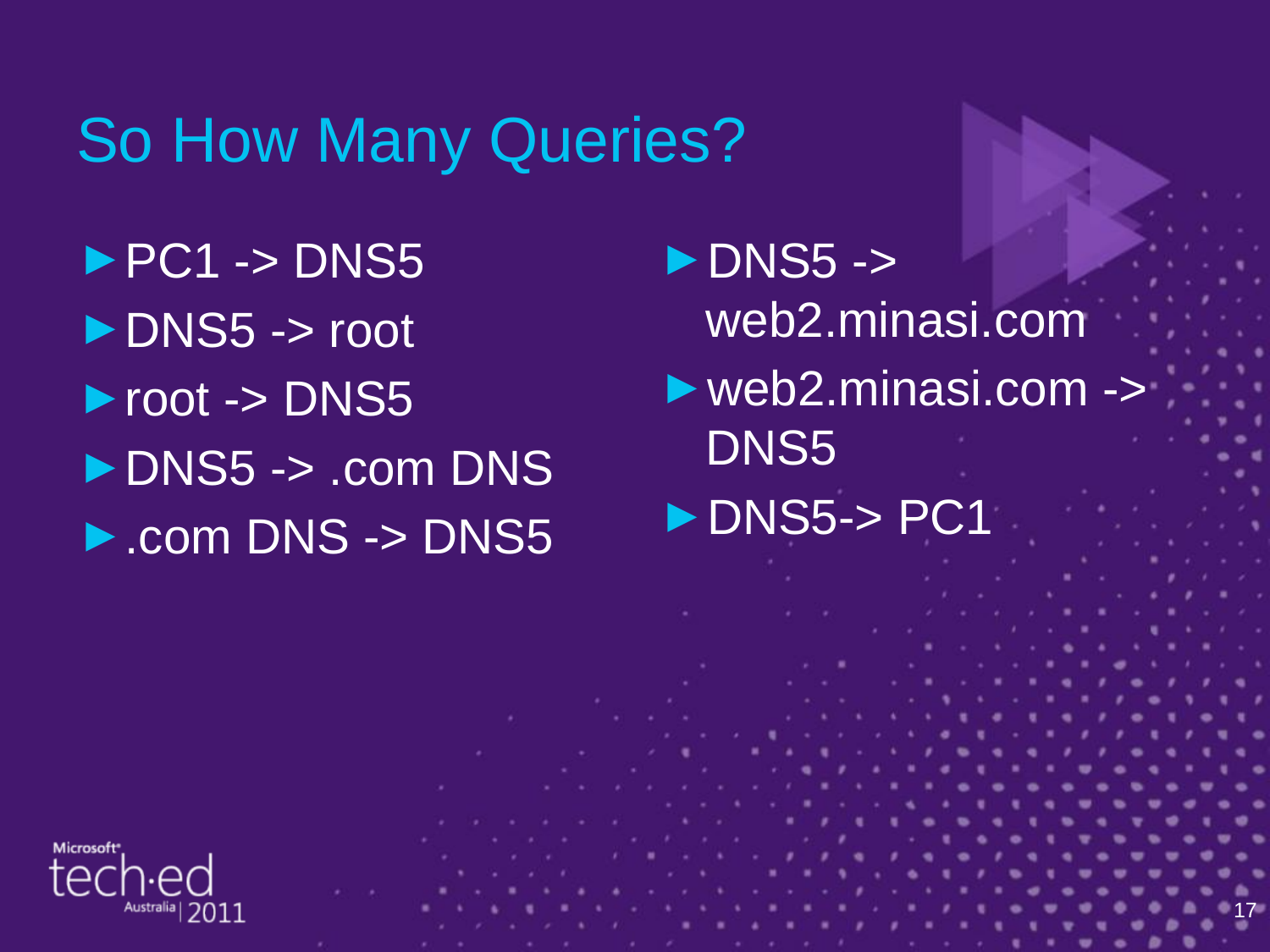

# So How Many Queries?
PC1 -> DNS5
DNS5 -> root
root -> DNS5
DNS5 -> .com DNS
.com DNS -> DNS5
DNS5 -> web2.minasi.com
web2.minasi.com -> DNS5
DNS5-> PC1
17